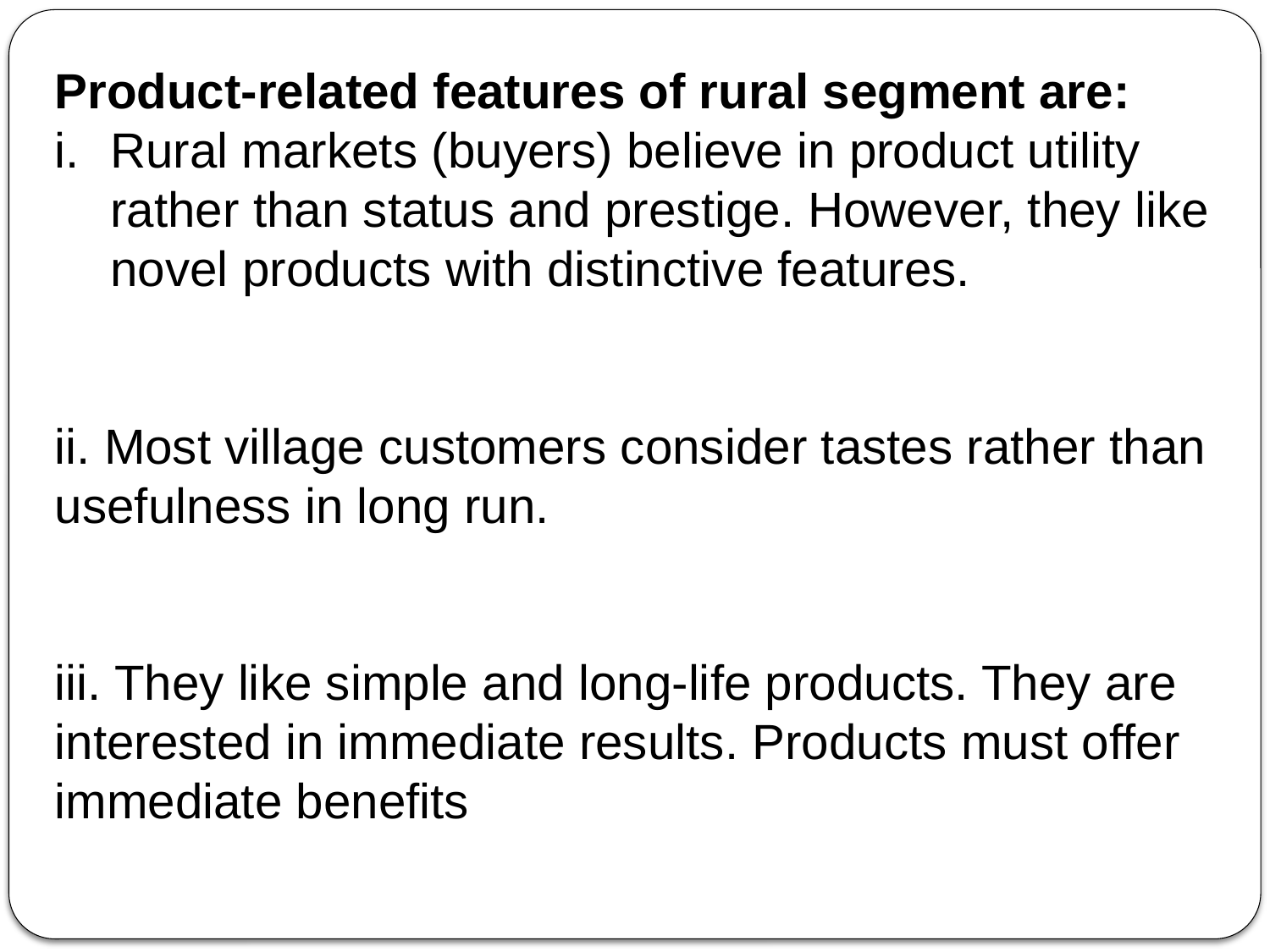

Product-related features of rural segment are:
Rural markets (buyers) believe in product utility rather than status and prestige. However, they like novel products with distinctive features.

ii. Most village customers consider tastes rather than usefulness in long run.

iii. They like simple and long-life products. They are interested in immediate results. Products must offer immediate benefits